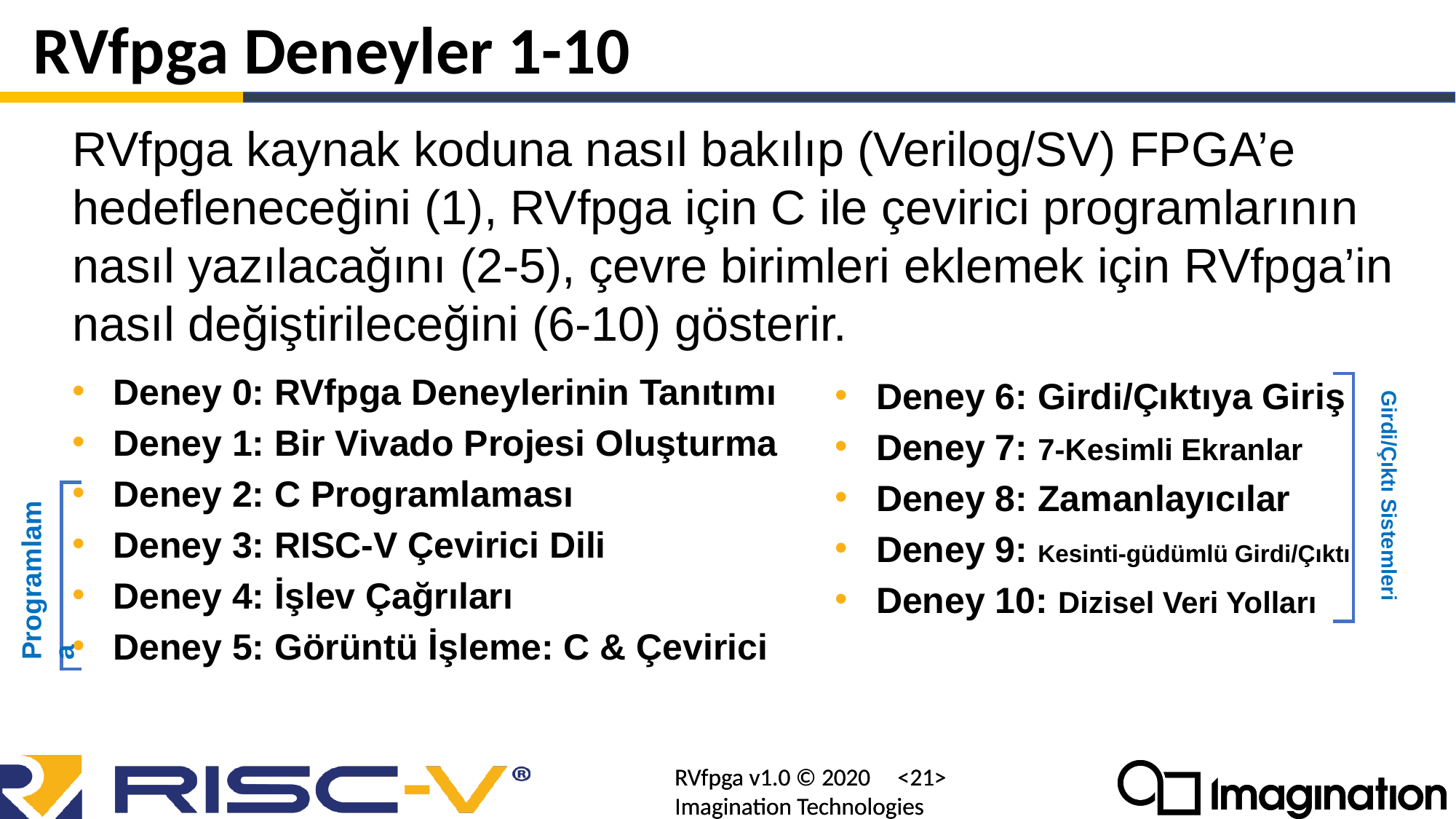

# RVfpga Deneyler 1-10
RVfpga kaynak koduna nasıl bakılıp (Verilog/SV) FPGA’e hedefleneceğini (1), RVfpga için C ile çevirici programlarının nasıl yazılacağını (2-5), çevre birimleri eklemek için RVfpga’in nasıl değiştirileceğini (6-10) gösterir.

Deney 0: RVfpga Deneylerinin Tanıtımı
Deney 1: Bir Vivado Projesi Oluşturma
Deney 2: C Programlaması
Deney 3: RISC-V Çevirici Dili
Deney 4: İşlev Çağrıları
Deney 5: Görüntü İşleme: C & Çevirici
Deney 6: Girdi/Çıktıya Giriş
Deney 7: 7-Kesimli Ekranlar
Deney 8: Zamanlayıcılar
Deney 9: Kesinti-güdümlü Girdi/Çıktı
Deney 10: Dizisel Veri Yolları
Girdi/Çıktı Sistemleri
Programlama